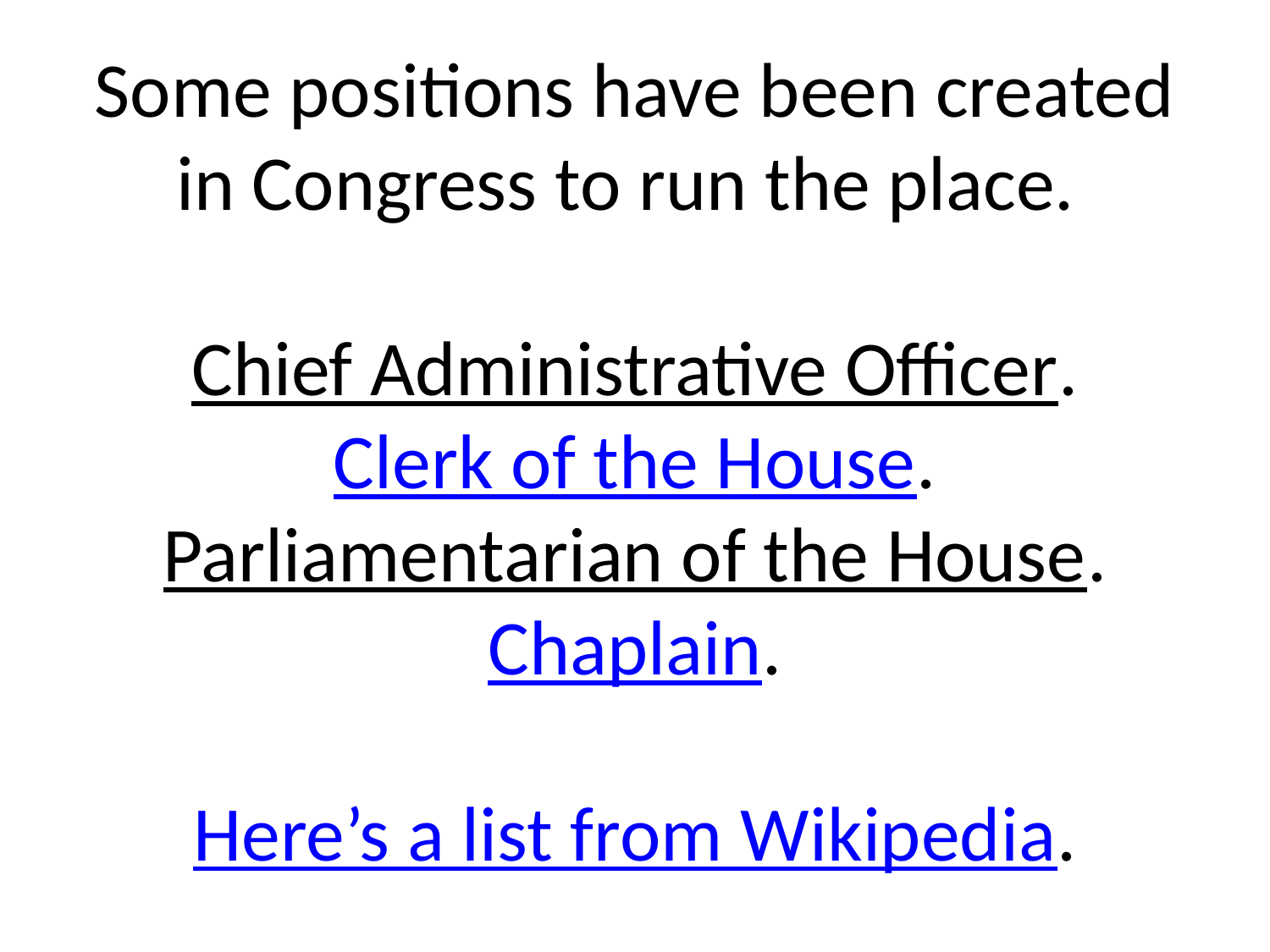

# Some positions have been created in Congress to run the place. Chief Administrative Officer. Clerk of the House. Parliamentarian of the House. Chaplain. Here’s a list from Wikipedia.